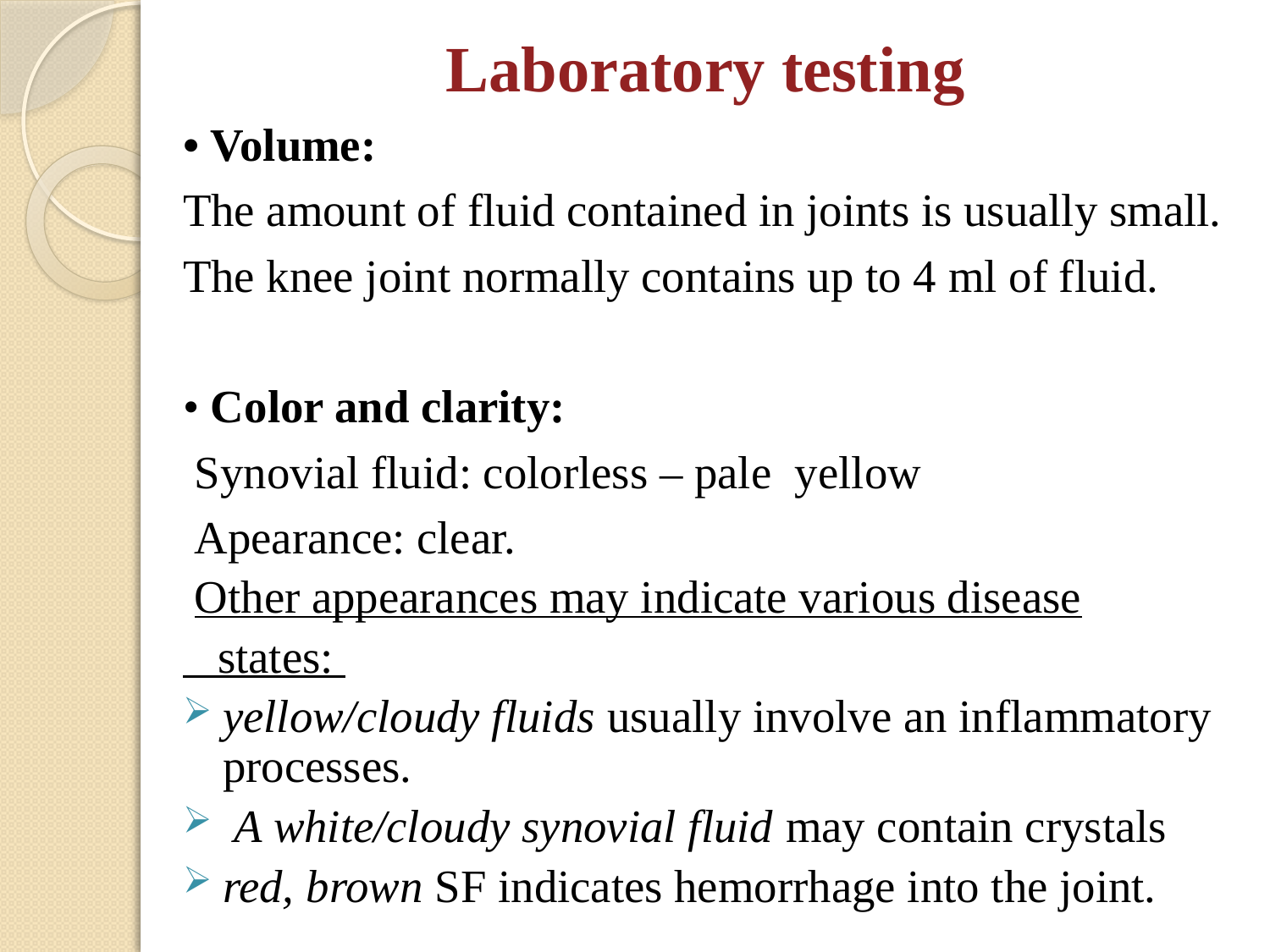

Laboratory testing
• Volume:
The amount of fluid contained in joints is usually small.
The knee joint normally contains up to 4 ml of fluid.

• Color and clarity:
 Synovial fluid: colorless – pale  yellow
 Apearance: clear.
 Other appearances may indicate various disease
   states:
yellow/cloudy fluids usually involve an inflammatory processes.
 A white/cloudy synovial fluid may contain crystals
red, brown SF indicates hemorrhage into the joint.